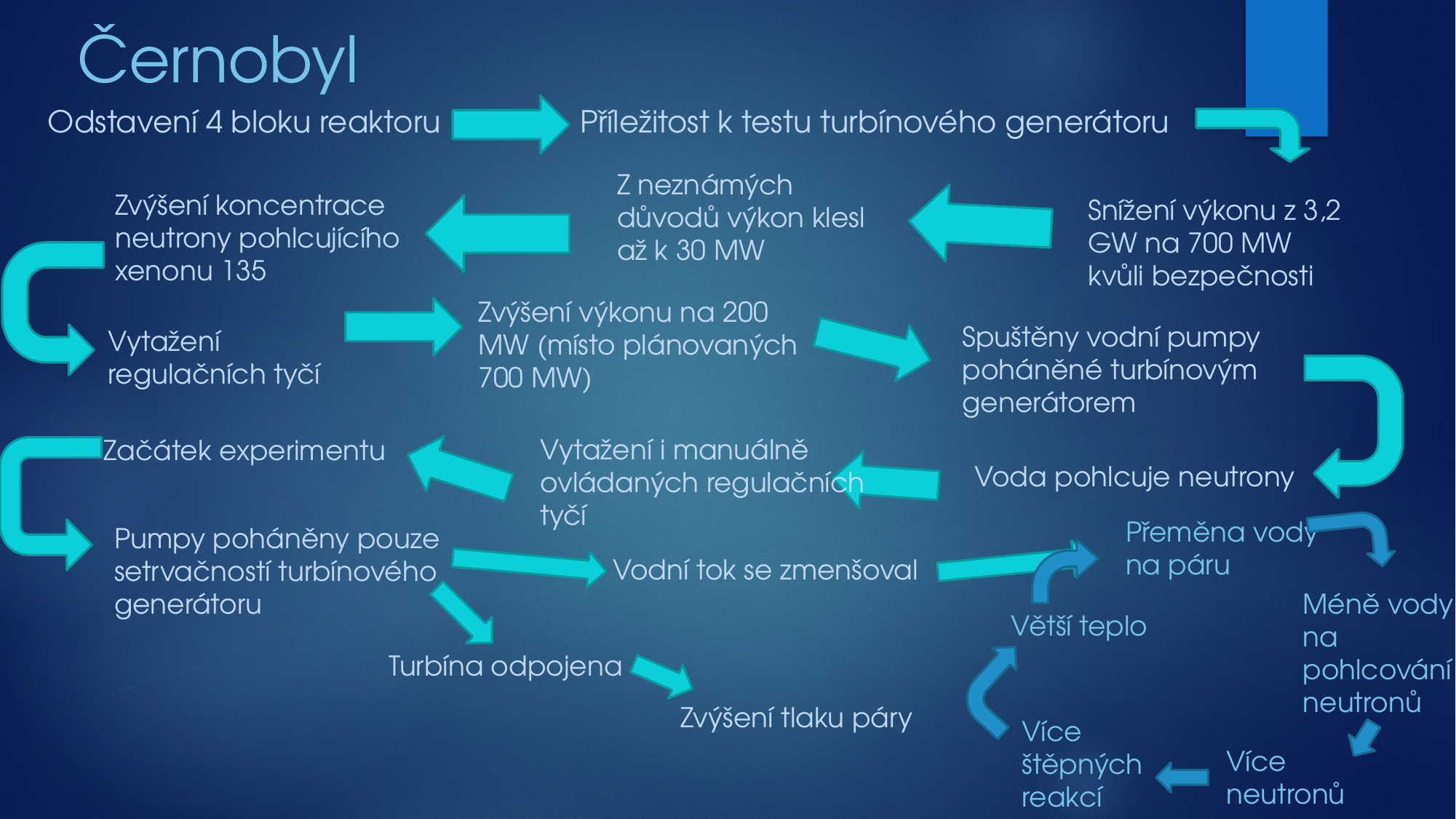

# Černobyl

Odstavení 4 bloku reaktoru
Příležitost k testu turbínového generátoru
Z neznámých důvodů výkon klesl až k 30 MW
Zvýšení koncentrace neutrony pohlcujícího
xenonu 135

Snížení výkonu z 3,2 GW na 700 MW kvůli bezpečnosti

Zvýšení výkonu na 200 MW (místo plánovaných 700 MW)

Spuštěny vodní pumpy poháněné turbínovým generátorem

Vytažení regulačních tyčí

Vytažení i manuálně ovládaných regulačních tyčí
Začátek experimentu

Voda pohlcuje neutrony

Přeměna vody na páru
Pumpy poháněny pouze setrvačností turbínového generátoru

Vodní tok se zmenšoval
Méně vody na pohlcování neutronů

Větší teplo
Turbína odpojena

Zvýšení tlaku páry
Více štěpných reakcí

Více neutronů